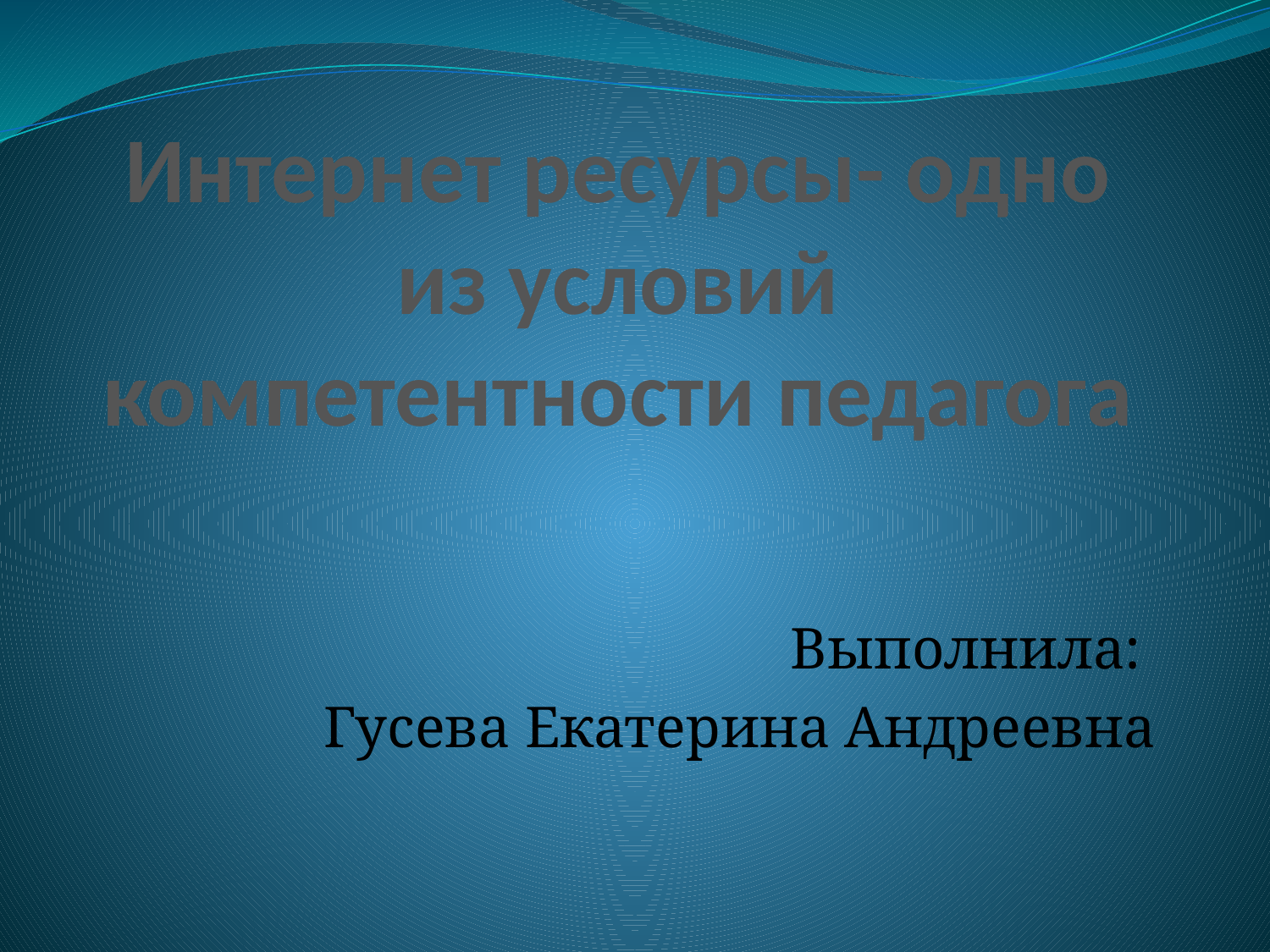

# Интернет ресурсы- одно из условий компетентности педагога
Выполнила:
Гусева Екатерина Андреевна